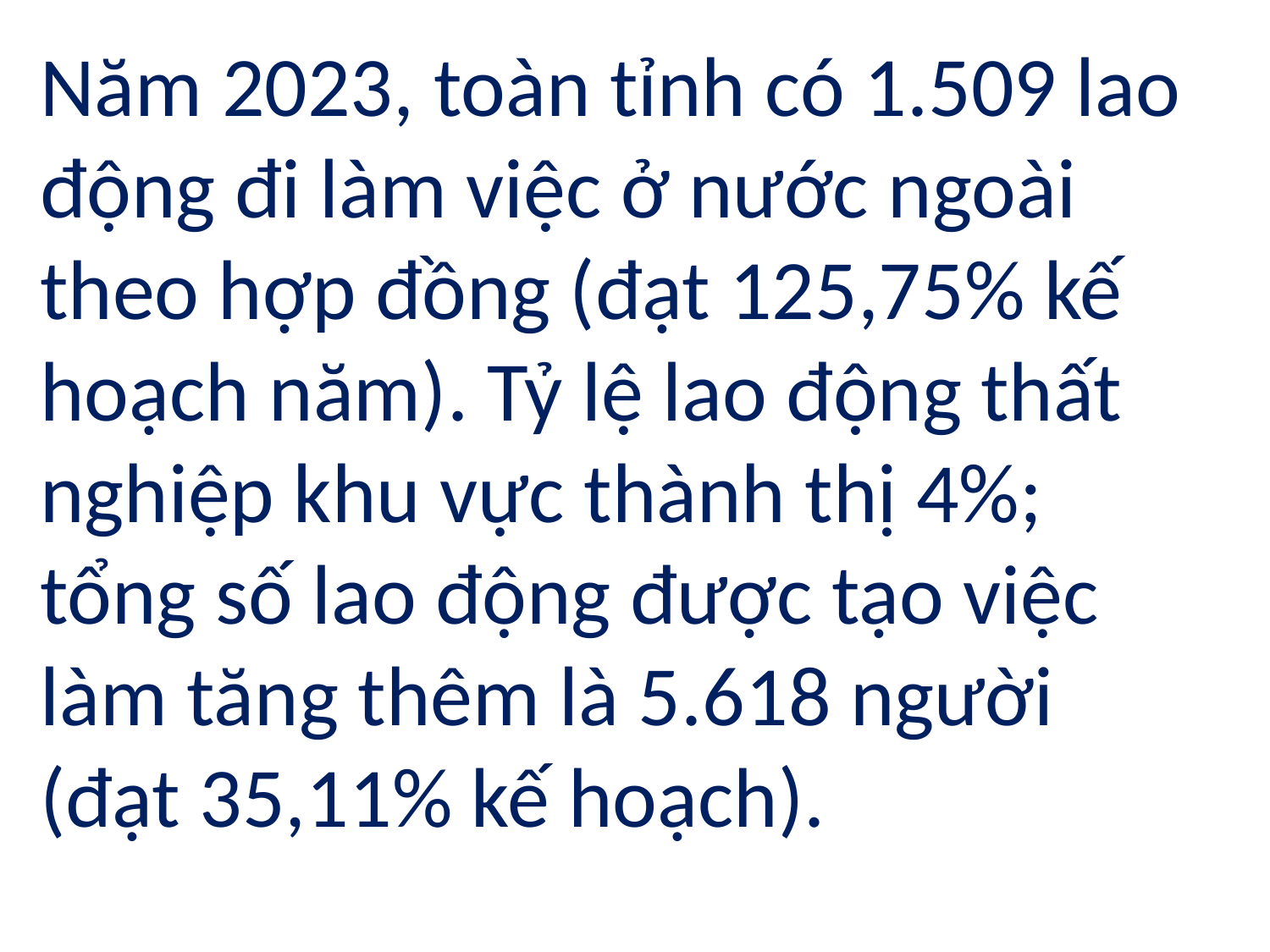

Năm 2023, toàn tỉnh có 1.509 lao động đi làm việc ở nước ngoài theo hợp đồng (đạt 125,75% kế hoạch năm). Tỷ lệ lao động thất nghiệp khu vực thành thị 4%; tổng số lao động được tạo việc làm tăng thêm là 5.618 người (đạt 35,11% kế hoạch).